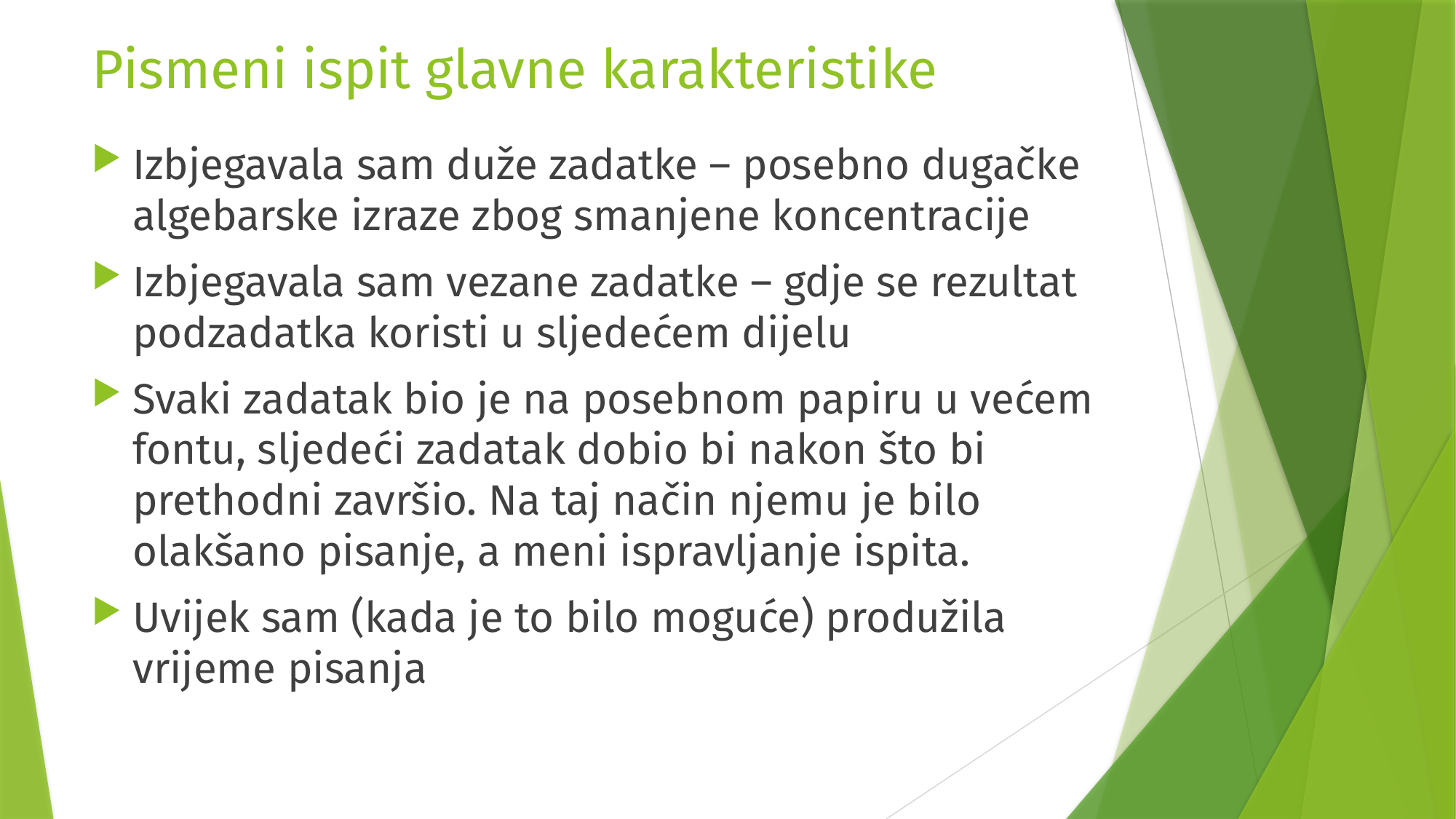

# Pismeni ispit glavne karakteristike
Izbjegavala sam duže zadatke – posebno dugačke algebarske izraze zbog smanjene koncentracije
Izbjegavala sam vezane zadatke – gdje se rezultat podzadatka koristi u sljedećem dijelu
Svaki zadatak bio je na posebnom papiru u većem fontu, sljedeći zadatak dobio bi nakon što bi prethodni završio. Na taj način njemu je bilo olakšano pisanje, a meni ispravljanje ispita.
Uvijek sam (kada je to bilo moguće) produžila vrijeme pisanja